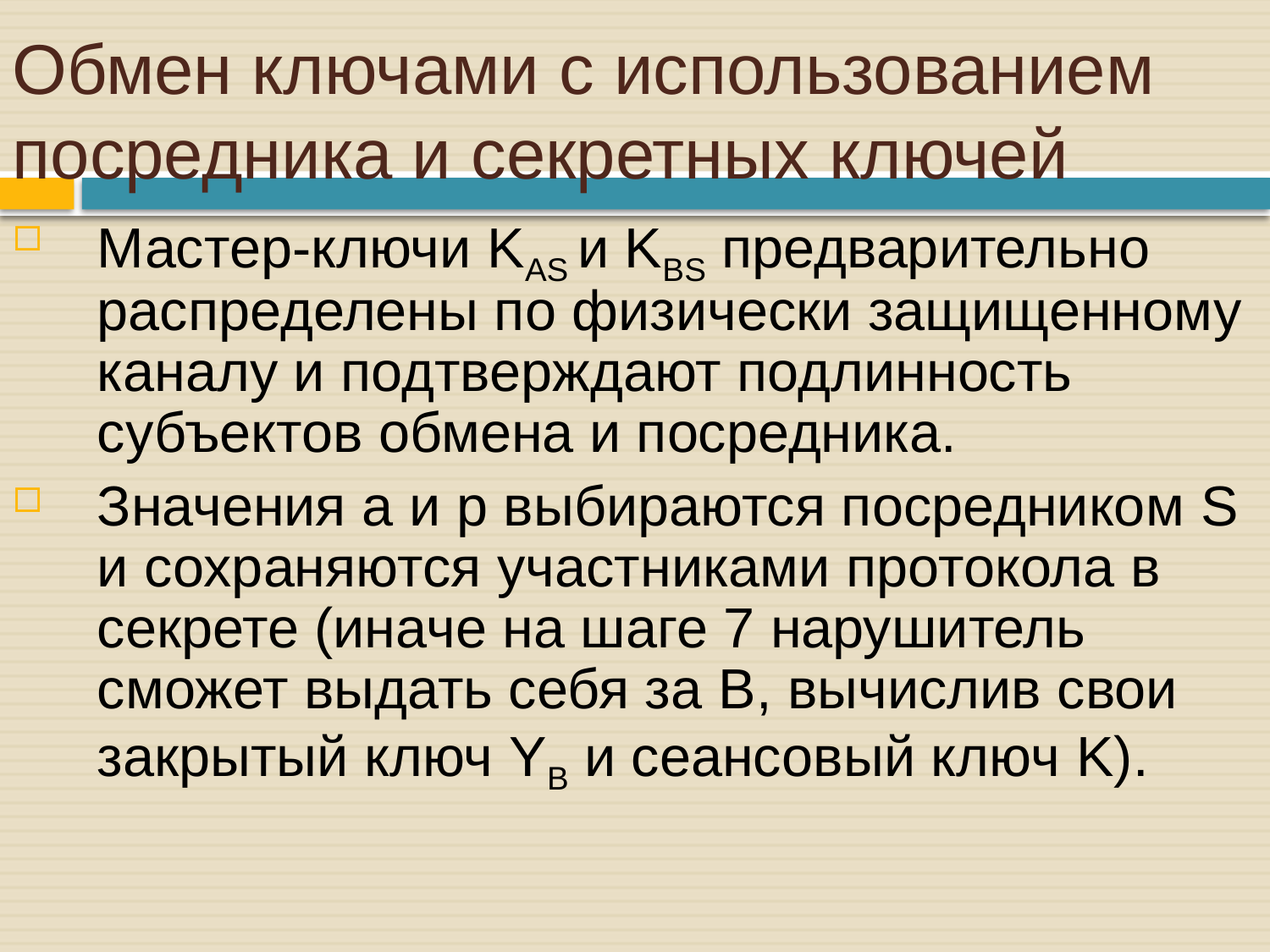

# Обмен ключами с использованием посредника и секретных ключей
Мастер-ключи KAS и KBS предварительно распределены по физически защищенному каналу и подтверждают подлинность субъектов обмена и посредника.
Значения a и p выбираются посредником S и сохраняются участниками протокола в секрете (иначе на шаге 7 нарушитель сможет выдать себя за B, вычислив свои закрытый ключ YB и сеансовый ключ K).